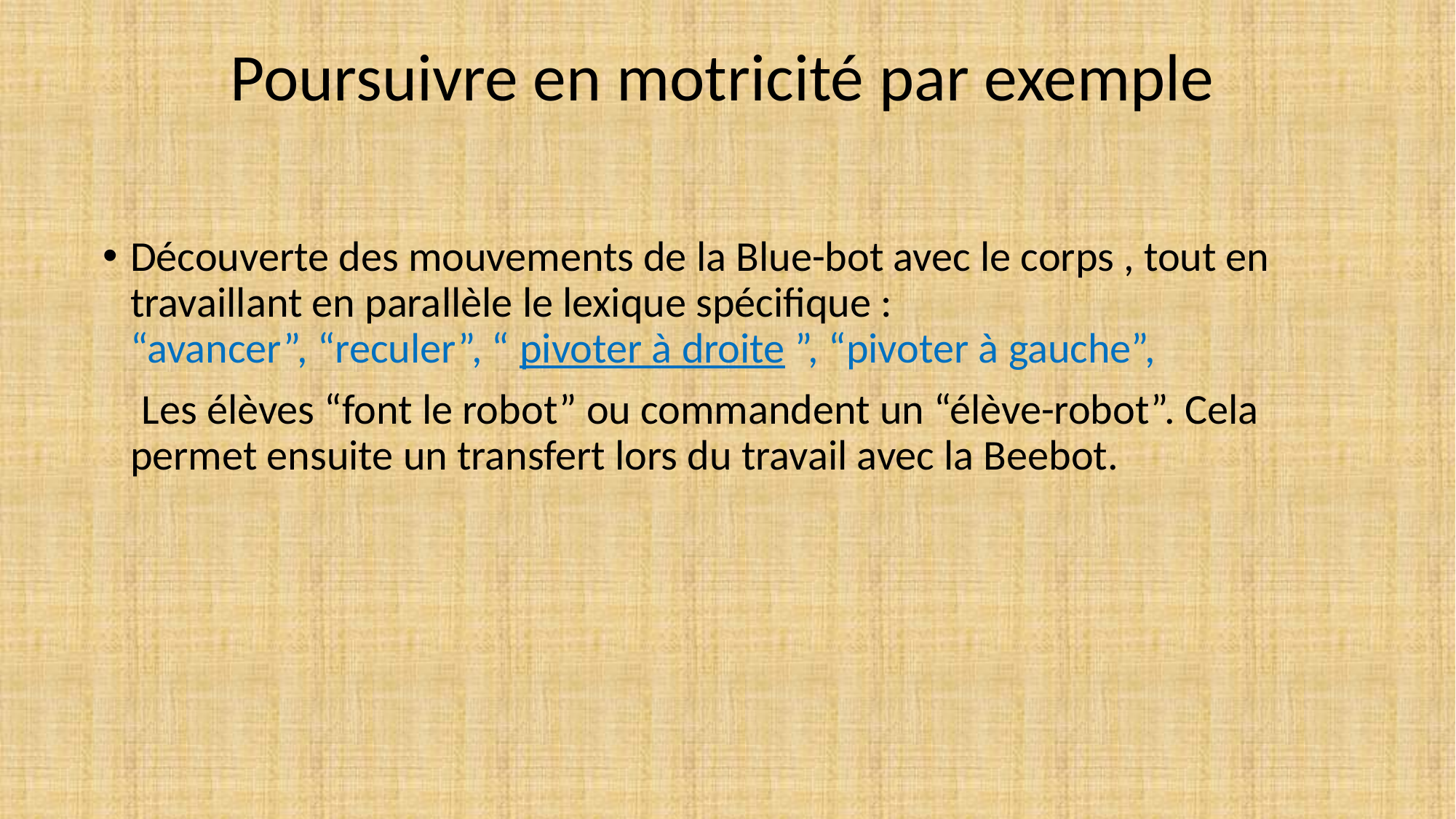

# Poursuivre en motricité par exemple
Découverte des mouvements de la Blue-bot avec le corps , tout en travaillant en parallèle le lexique spécifique :
“avancer”, “reculer”, “ pivoter à droite ”, “pivoter à gauche”,
    Les élèves “font le robot” ou commandent un “élève-robot”. Cela permet ensuite un transfert lors du travail avec la Beebot.